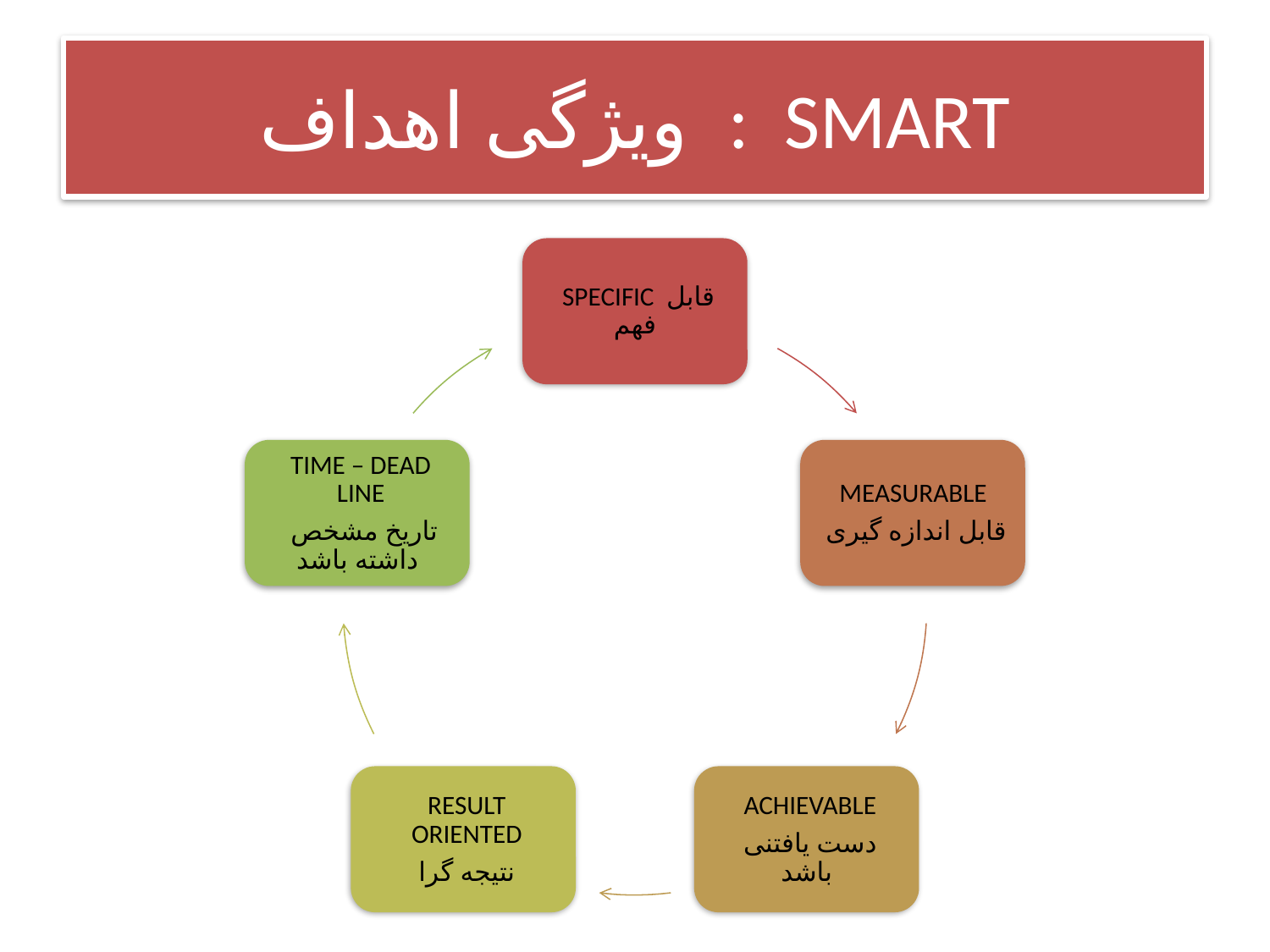

# ویژگی اهداف  :  SMART

SPECIFIC  قابل فهم
MEASURABLE
قابل اندازه گیری
ACHIEVABLE
دست یافتنی باشد
RESULT ORIENTED
 نتیجه گرا
TIME – DEAD LINE
 تاریخ مشخص داشته باشد